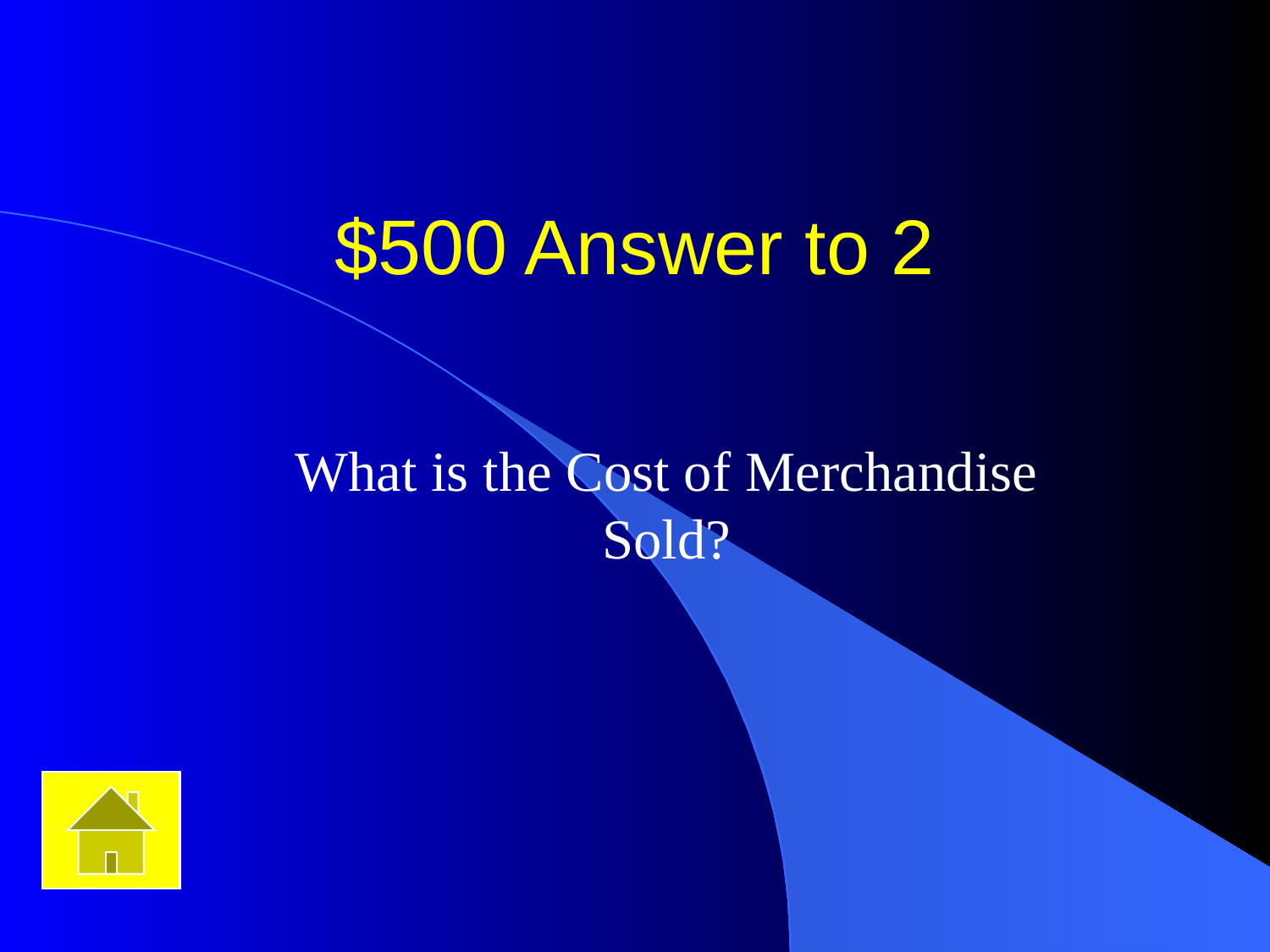

# $500 Answer to 2
What is the Cost of Merchandise Sold?